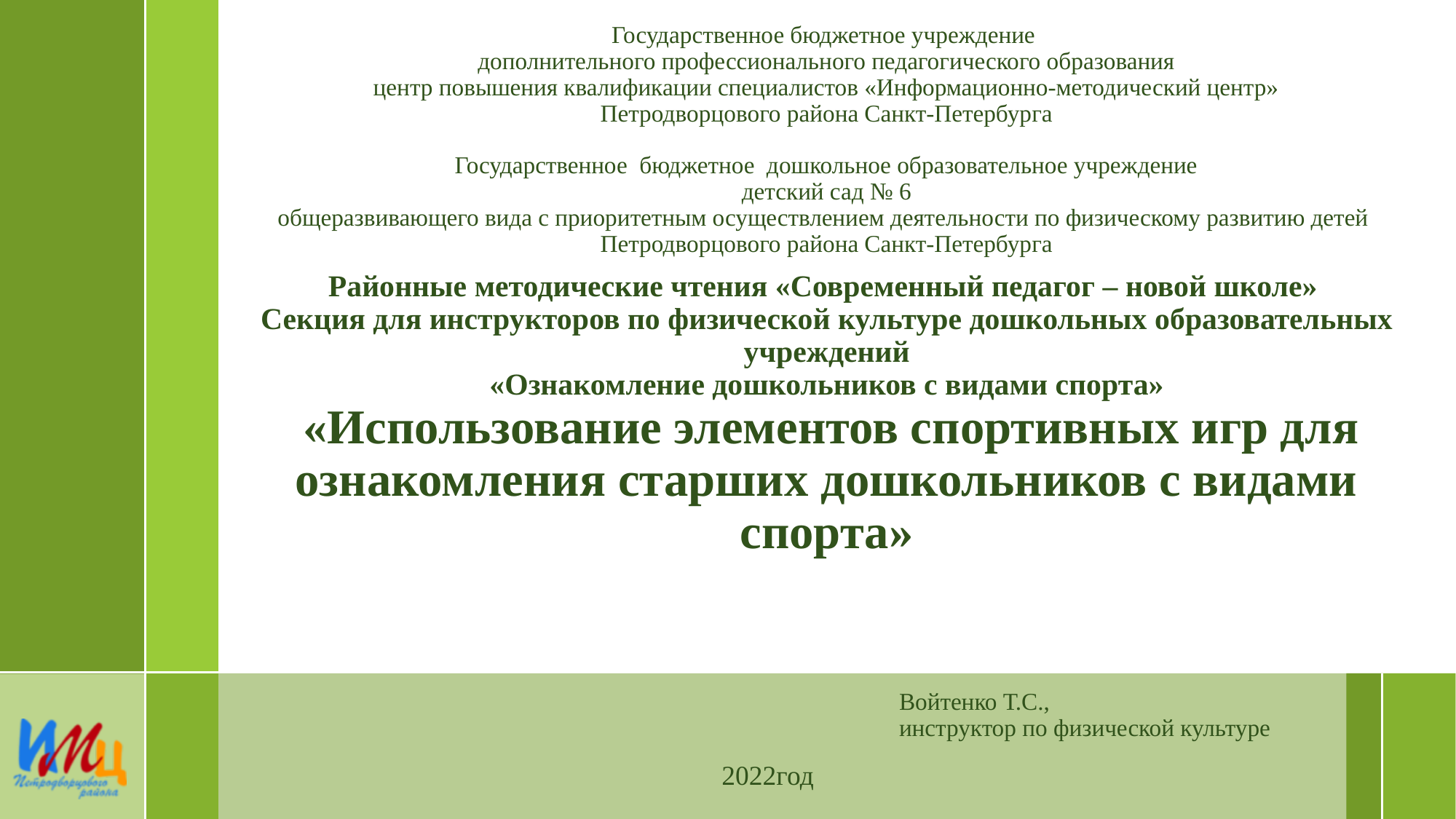

# Государственное бюджетное учреждение дополнительного профессионального педагогического образования центр повышения квалификации специалистов «Информационно‑методический центр» Петродворцового района Санкт‑Петербурга Государственное  бюджетное  дошкольное образовательное учреждение детский сад № 6 общеразвивающего вида с приоритетным осуществлением деятельности по физическому развитию детей Петродворцового района Санкт-Петербурга Районные методические чтения «Современный педагог – новой школе» Секция для инструкторов по физической культуре дошкольных образовательных учреждений «Ознакомление дошкольников с видами спорта» «Использование элементов спортивных игр для ознакомления старших дошкольников с видами спорта»
Войтенко Т.С.,
инструктор по физической культуре
 2022год